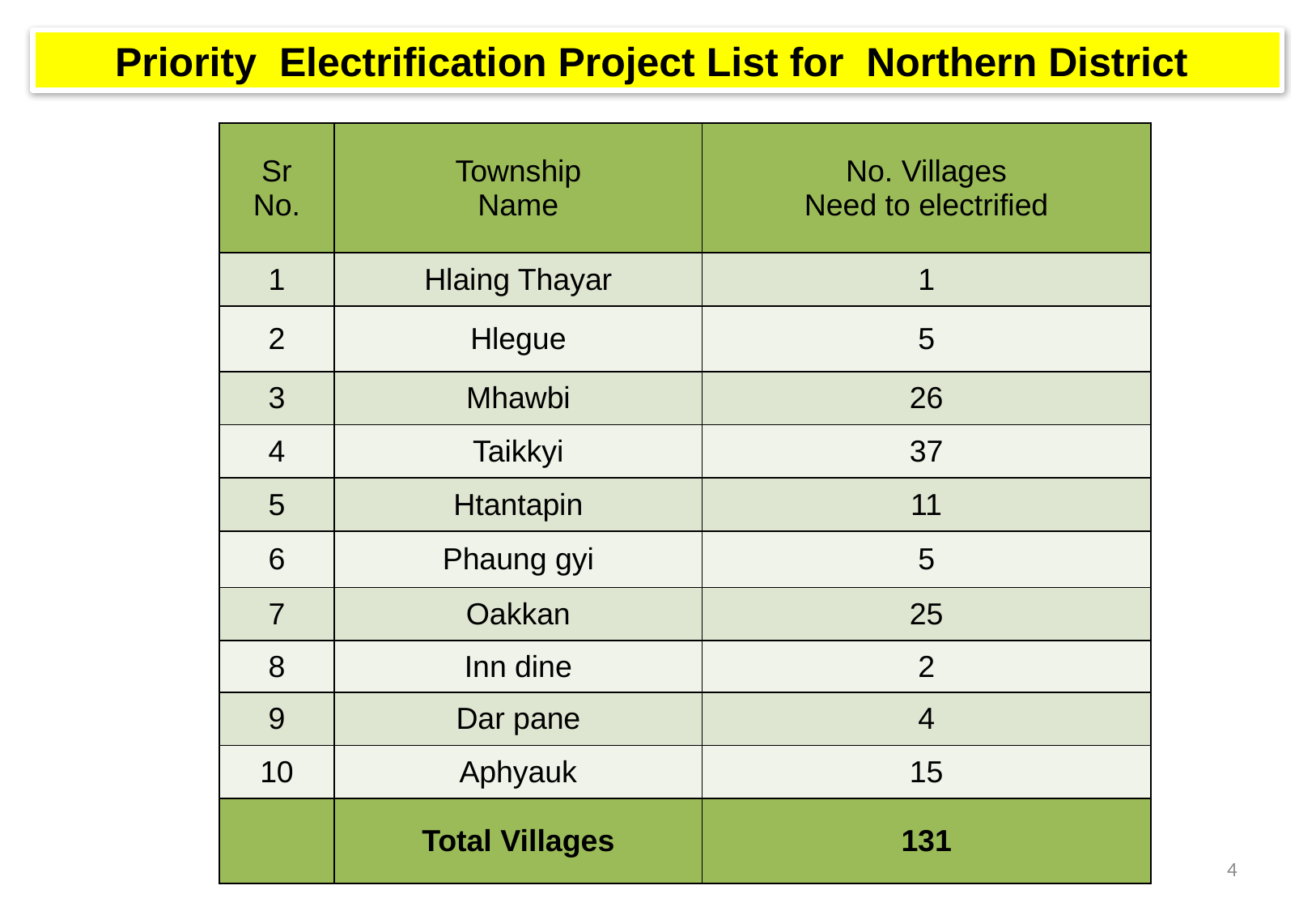

Priority  Electrification Project List for  Northern District
| Sr No. | Township Name | No. Villages Need to electrified |
| --- | --- | --- |
| 1 | Hlaing Thayar | 1 |
| 2 | Hlegue | 5 |
| 3 | Mhawbi | 26 |
| 4 | Taikkyi | 37 |
| 5 | Htantapin | 11 |
| 6 | Phaung gyi | 5 |
| 7 | Oakkan | 25 |
| 8 | Inn dine | 2 |
| 9 | Dar pane | 4 |
| 10 | Aphyauk | 15 |
|  | Total Villages | 131 |
4